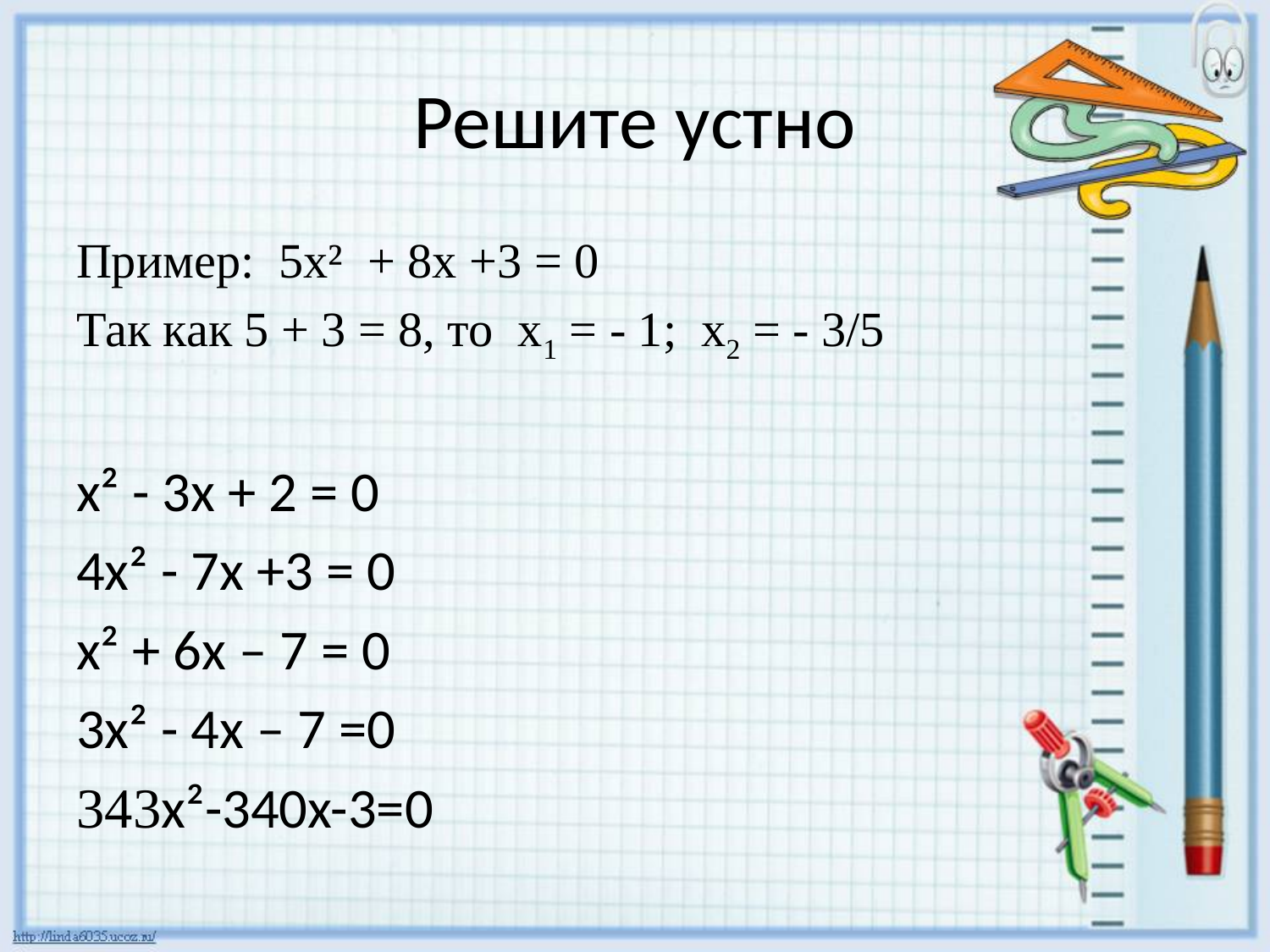

# Решите устно
Пример:  5х²  + 8х +3 = 0
Так как 5 + 3 = 8, то  х1 = - 1;  х2 = - 3/5

х² - 3х + 2 = 0
4х² - 7х +3 = 0
х² + 6х – 7 = 0
3х² - 4х – 7 =0
343x²-340x-3=0